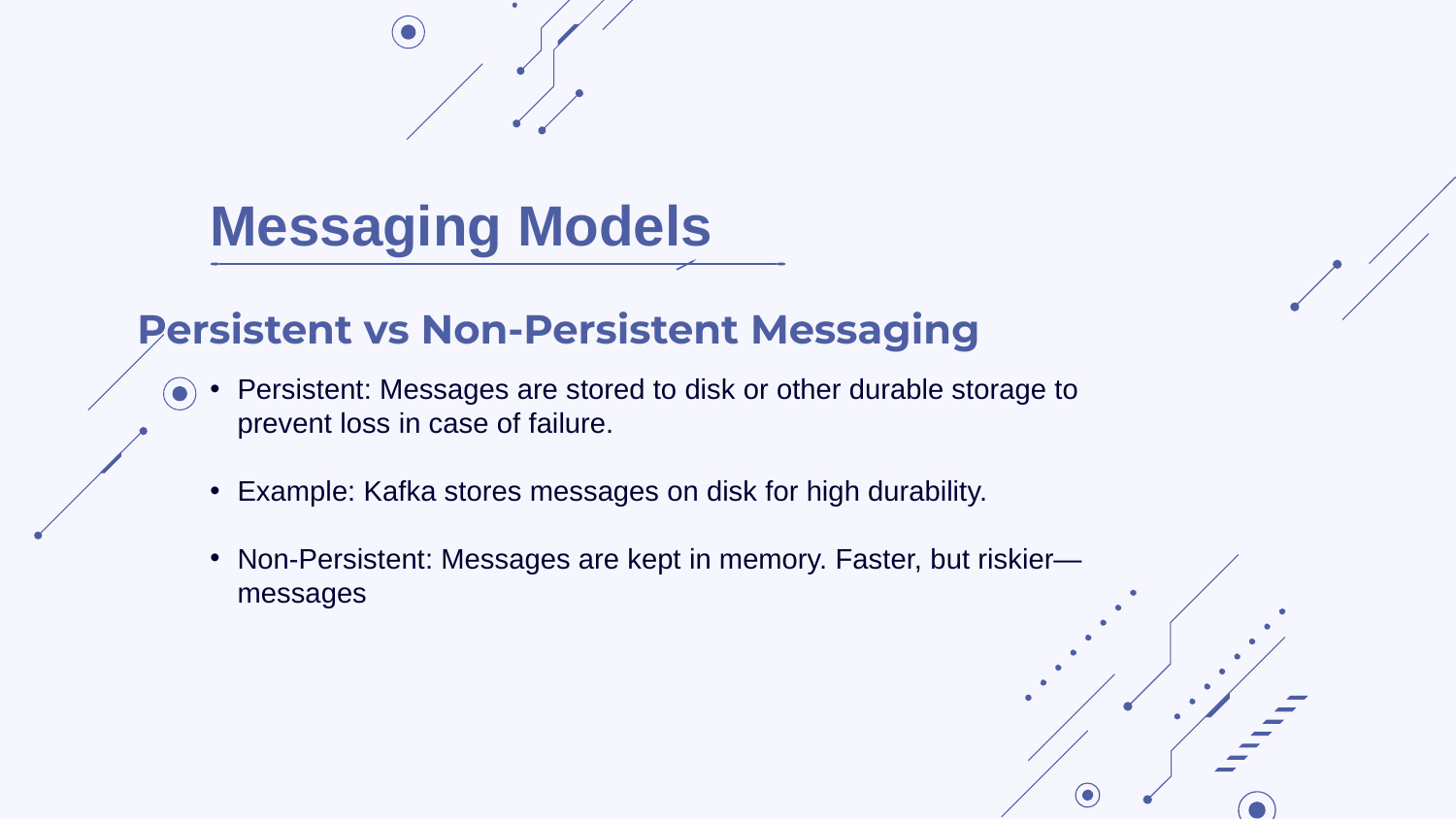

Messaging Models

# Persistent vs Non-Persistent Messaging

Persistent: Messages are stored to disk or other durable storage to prevent loss in case of failure.

Example: Kafka stores messages on disk for high durability.

Non-Persistent: Messages are kept in memory. Faster, but riskier—messages can be lost if a crash occurs before processing.